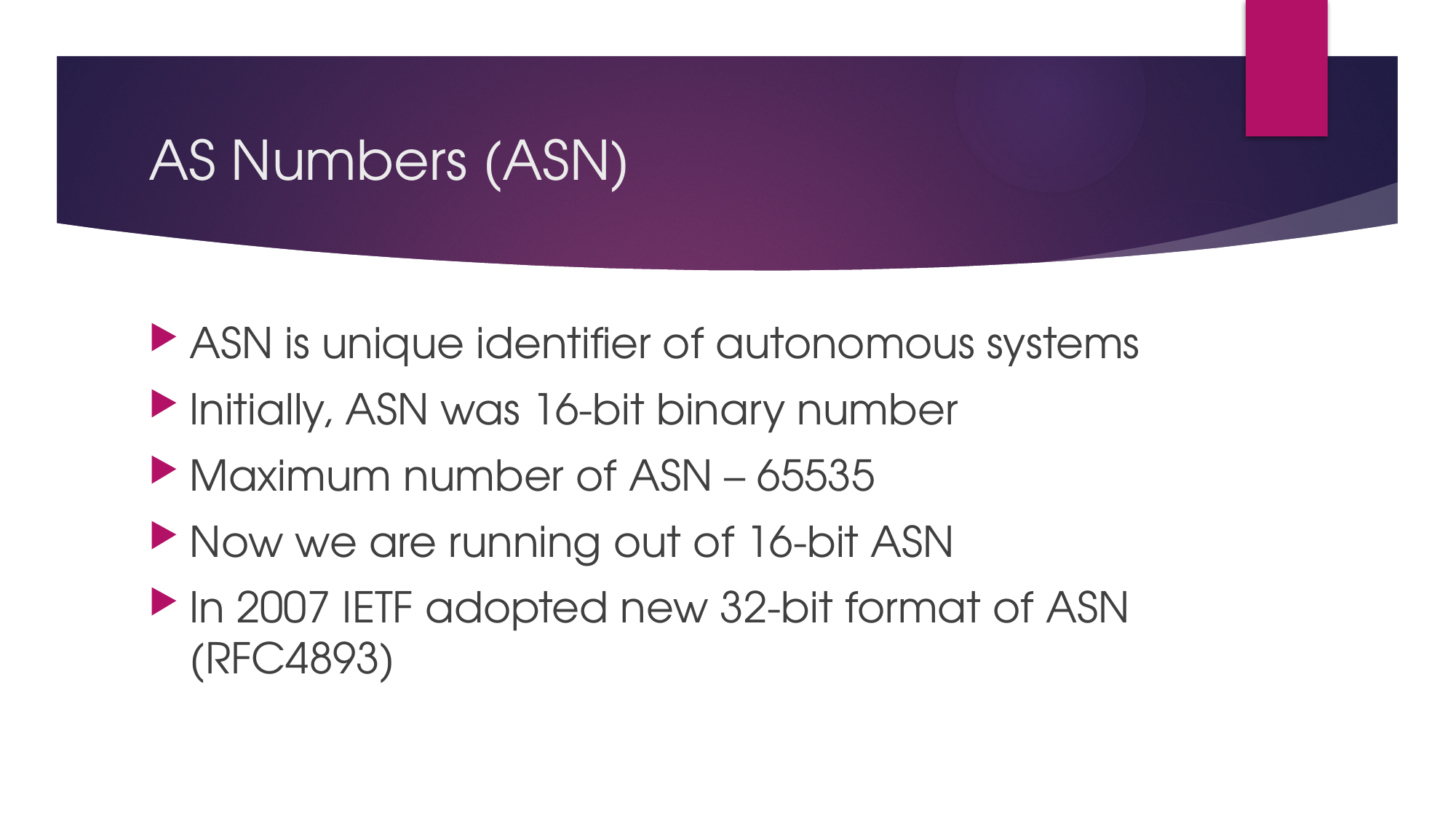

# AS Numbers (ASN)
ASN is unique identifier of autonomous systems
Initially, ASN was 16-bit binary number
Maximum number of ASN – 65535
Now we are running out of 16-bit ASN
In 2007 IETF adopted new 32-bit format of ASN (RFC4893)